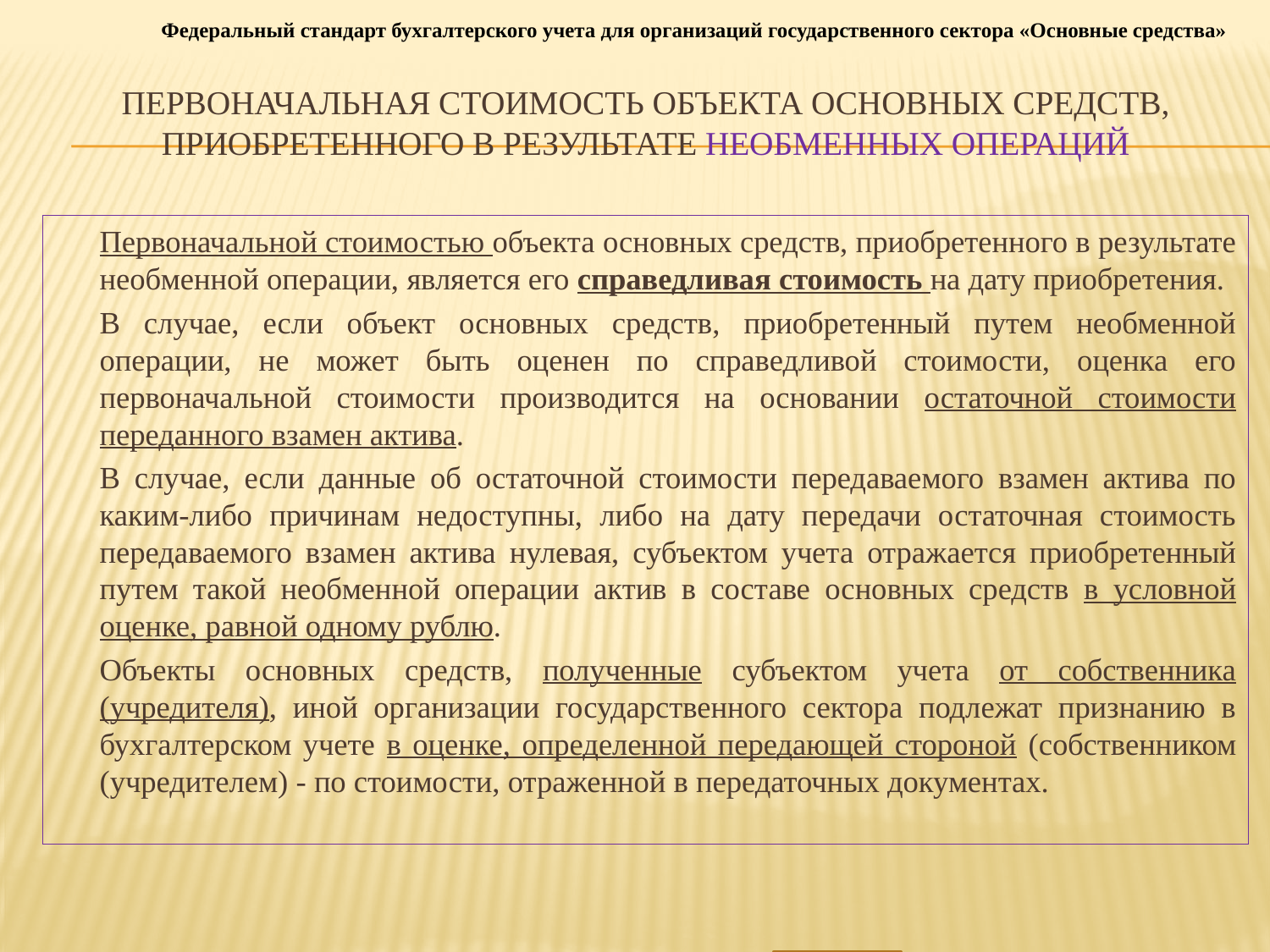

Федеральный стандарт бухгалтерского учета для организаций государственного сектора «Основные средства»

# Первоначальная стоимость объекта основных средств, приобретенного в результате необменных операций
		Первоначальной стоимостью объекта основных средств, приобретенного в результате необменной операции, является его справедливая стоимость на дату приобретения.
		В случае, если объект основных средств, приобретенный путем необменной операции, не может быть оценен по справедливой стоимости, оценка его первоначальной стоимости производится на основании остаточной стоимости переданного взамен актива.
		В случае, если данные об остаточной стоимости передаваемого взамен актива по каким-либо причинам недоступны, либо на дату передачи остаточная стоимость передаваемого взамен актива нулевая, субъектом учета отражается приобретенный путем такой необменной операции актив в составе основных средств в условной оценке, равной одному рублю.
		Объекты основных средств, полученные субъектом учета от собственника (учредителя), иной организации государственного сектора подлежат признанию в бухгалтерском учете в оценке, определенной передающей стороной (собственником (учредителем) - по стоимости, отраженной в передаточных документах.